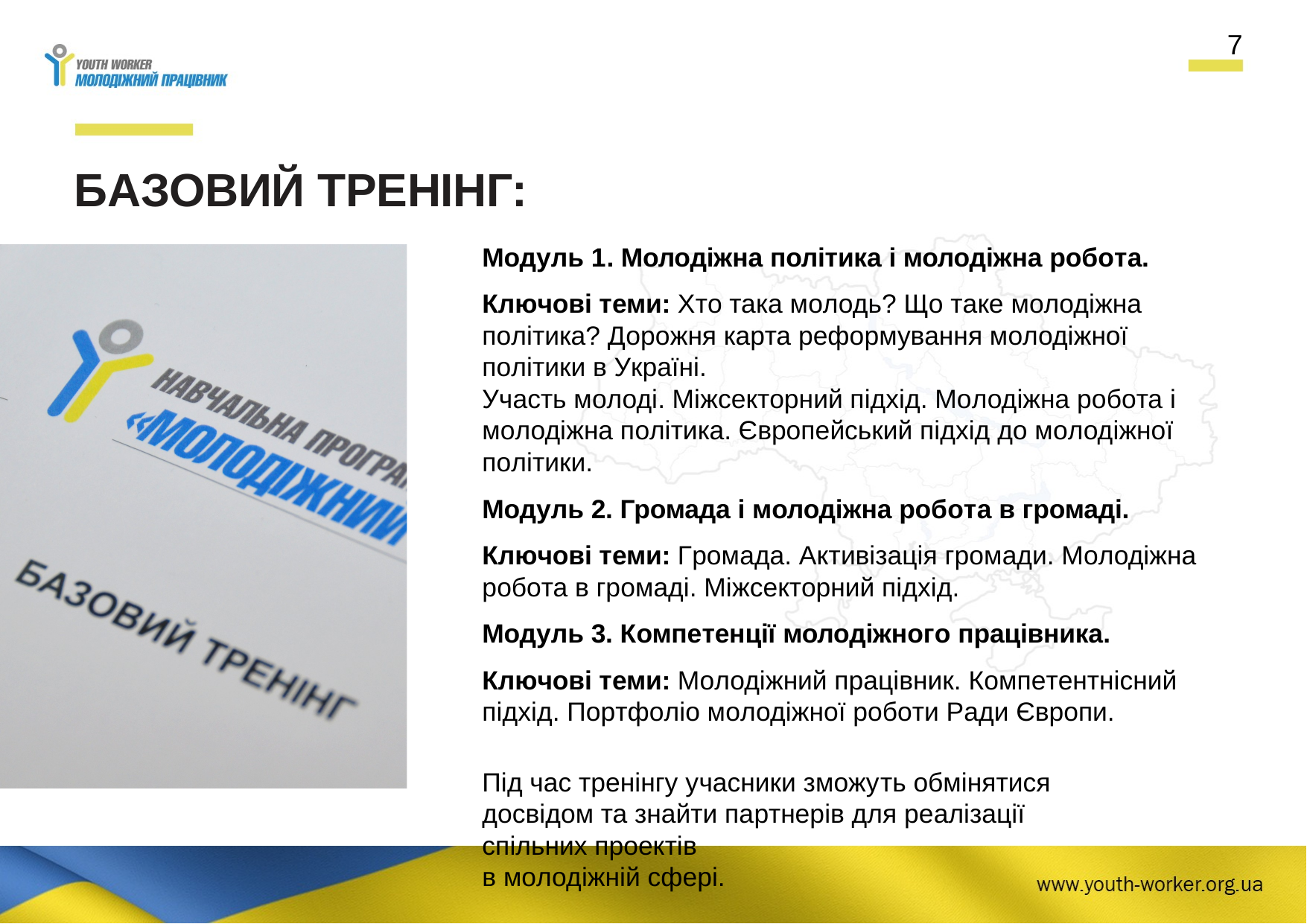

7
# БАЗОВИЙ ТРЕНІНГ:
Модуль 1. Молодіжна політика і молодіжна робота.
Ключові теми: Хто така молодь? Що таке молодіжна політика? Дорожня карта реформування молодіжної політики в Україні.
Участь молоді. Міжсекторний підхід. Молодіжна робота і молодіжна політика. Європейський підхід до молодіжної політики.
Модуль 2. Громада і молодіжна робота в громаді.
Ключові теми: Громада. Активізація громади. Молодіжна робота в громаді. Міжсекторний підхід.
Модуль 3. Компетенції молодіжного працівника.
Ключові теми: Молодіжний працівник. Компетентнісний підхід. Портфоліо молодіжної роботи Ради Європи.

Під час тренінгу учасники зможуть обмінятися досвідом та знайти партнерів для реалізації спільних проектів
в молодіжній сфері.